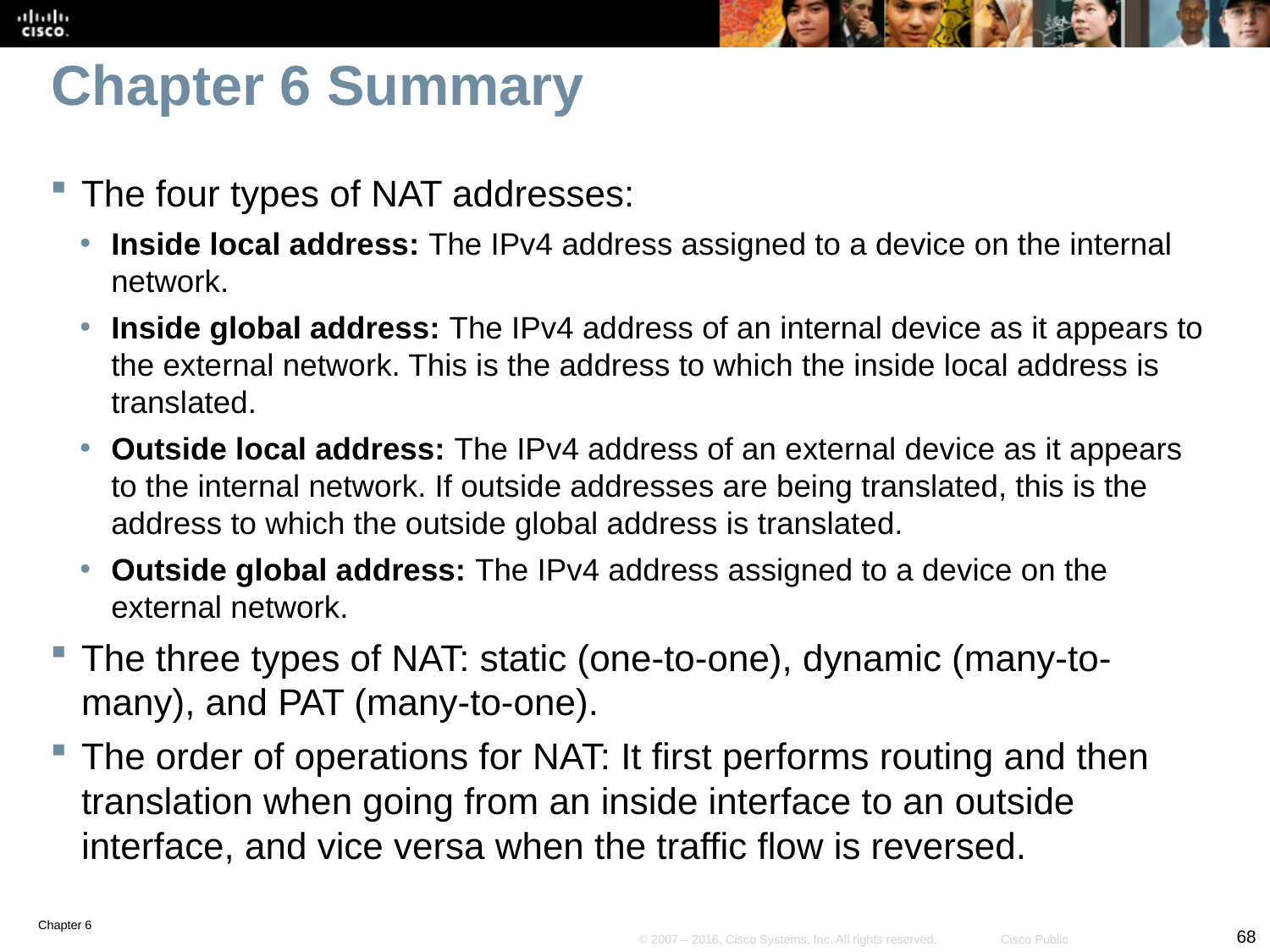

# Chapter 6 Summary
The four types of NAT addresses:
Inside local address: The IPv4 address assigned to a device on the internal network.
Inside global address: The IPv4 address of an internal device as it appears to the external network. This is the address to which the inside local address is translated.
Outside local address: The IPv4 address of an external device as it appears to the internal network. If outside addresses are being translated, this is the address to which the outside global address is translated.
Outside global address: The IPv4 address assigned to a device on the external network.
The three types of NAT: static (one-to-one), dynamic (many-to-many), and PAT (many-to-one).
The order of operations for NAT: It first performs routing and then translation when going from an inside interface to an outside interface, and vice versa when the traffic flow is reversed.